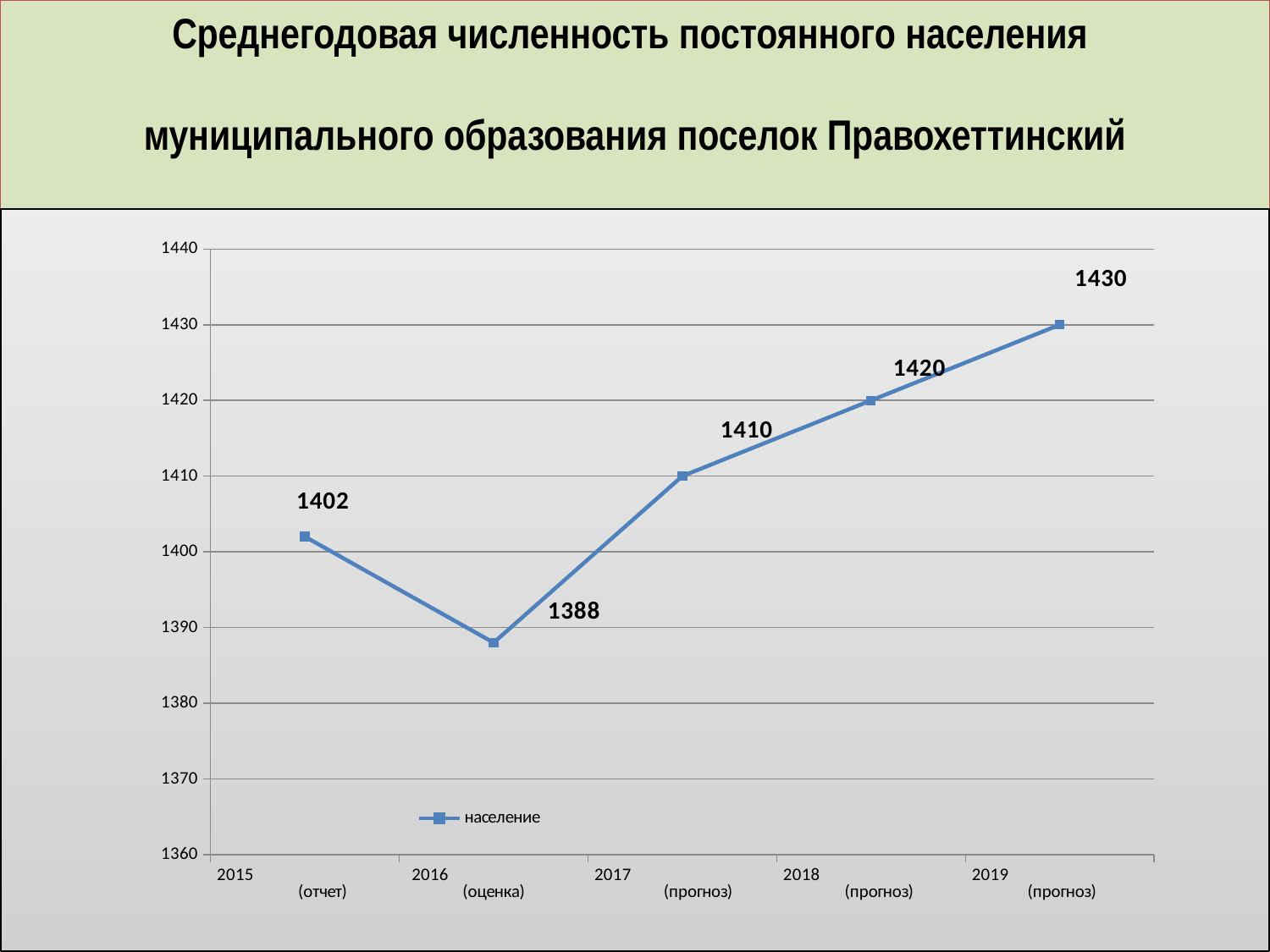

# Среднегодовая численность постоянного населения муниципального образования поселок Правохеттинский

### Chart

| Category | население |
|---|---|
| 2015                                             (отчет) | 1402.0 |
| 2016                                 (оценка) | 1388.0 |
| 2017                                            (прогноз) | 1410.0 |
| 2018                                        (прогноз) | 1420.0 |
| 2019                                     (прогноз) | 1430.0 |